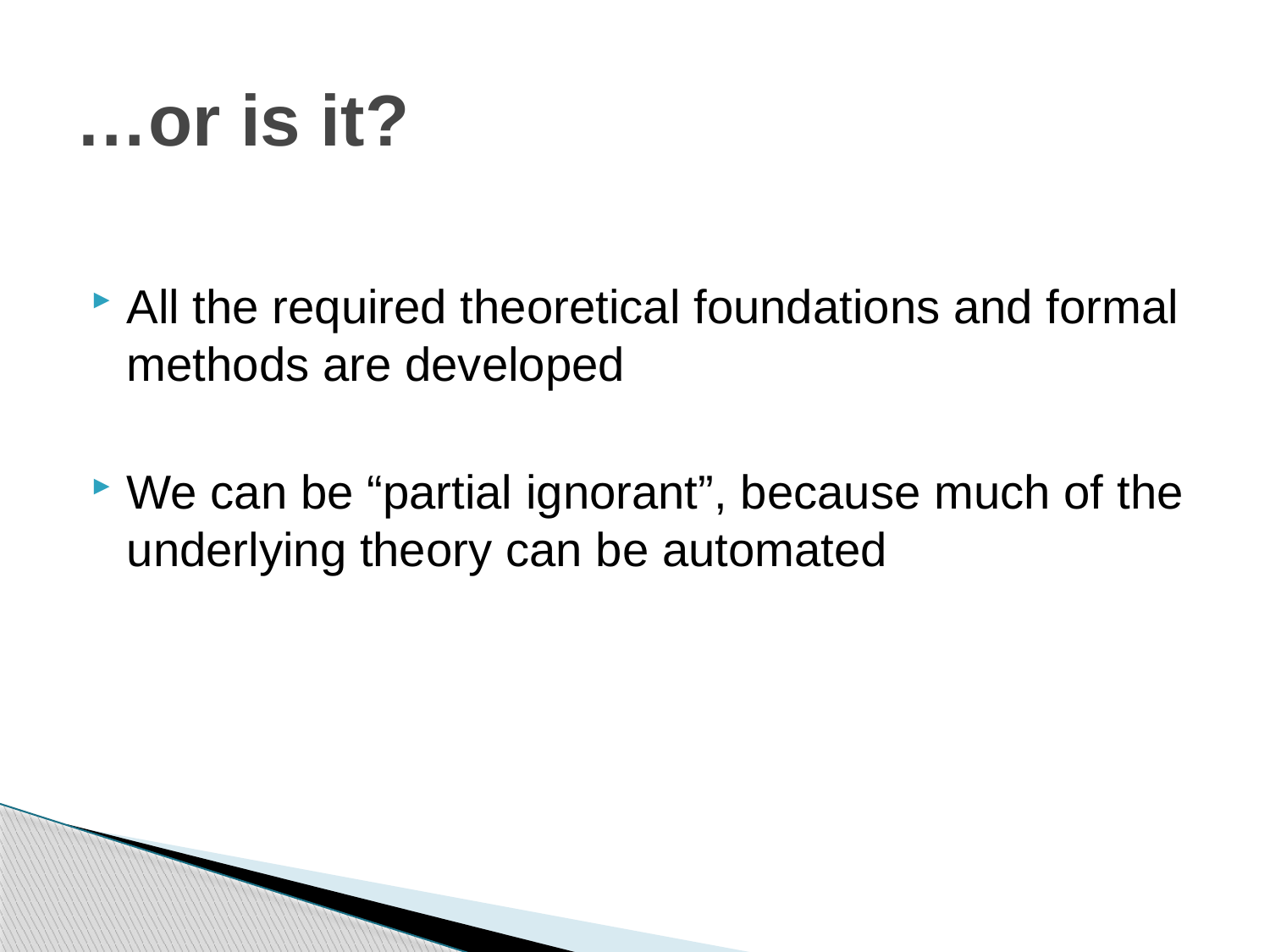

# …or is it?

All the required theoretical foundations and formal methods are developed

We can be “partial ignorant”, because much of the underlying theory can be automated